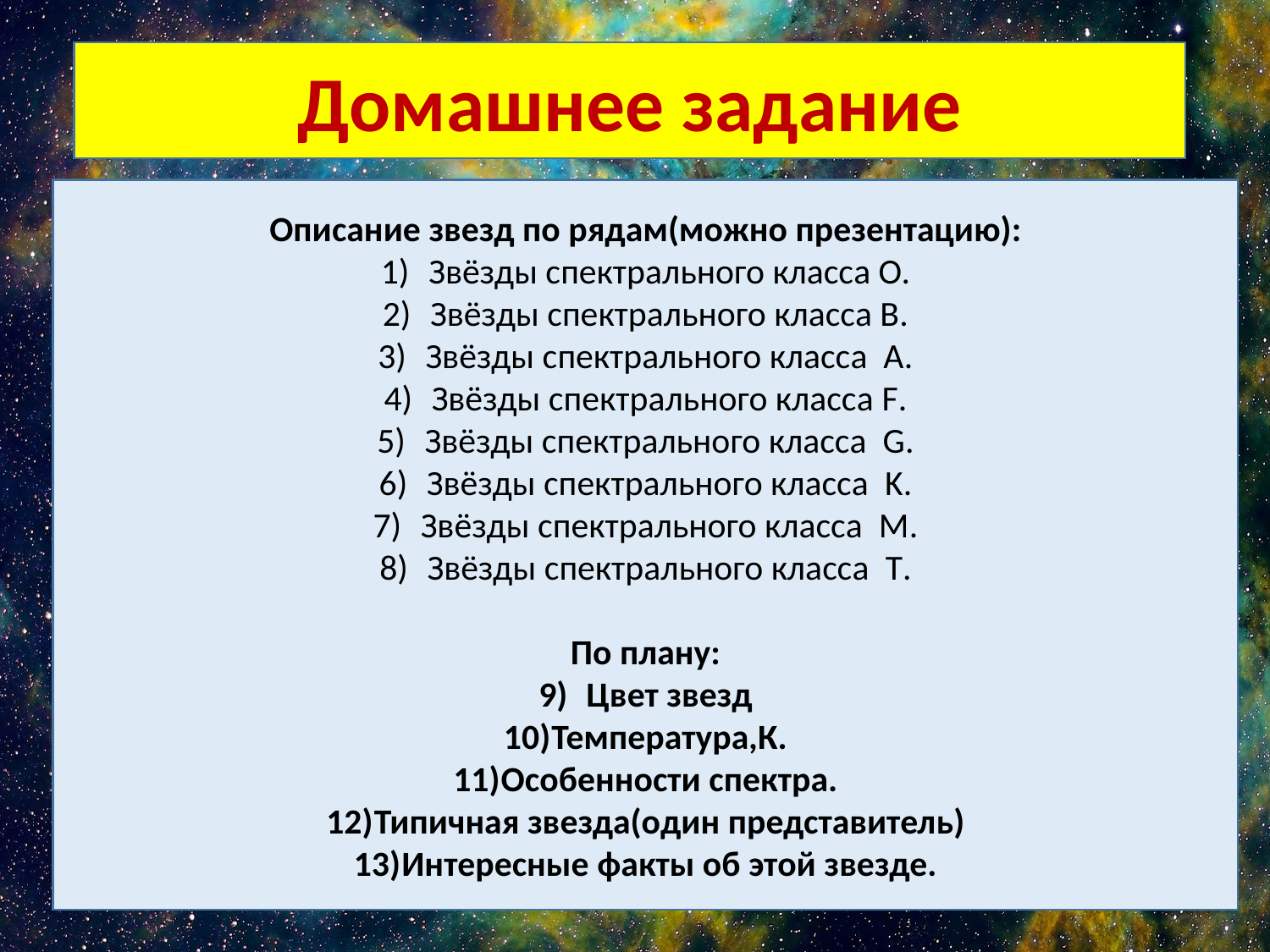

Домашнее задание
Описание звезд по рядам(можно презентацию):
Звёзды спектрального класса О.
Звёзды спектрального класса В.
Звёзды спектрального класса  А.
Звёзды спектрального класса F.
Звёзды спектрального класса  G.
Звёзды спектрального класса  K.
Звёзды спектрального класса  M.
Звёзды спектрального класса  T.

По плану:
Цвет звезд
Температура,К.
Особенности спектра.
Типичная звезда(один представитель)
Интересные факты об этой звезде.